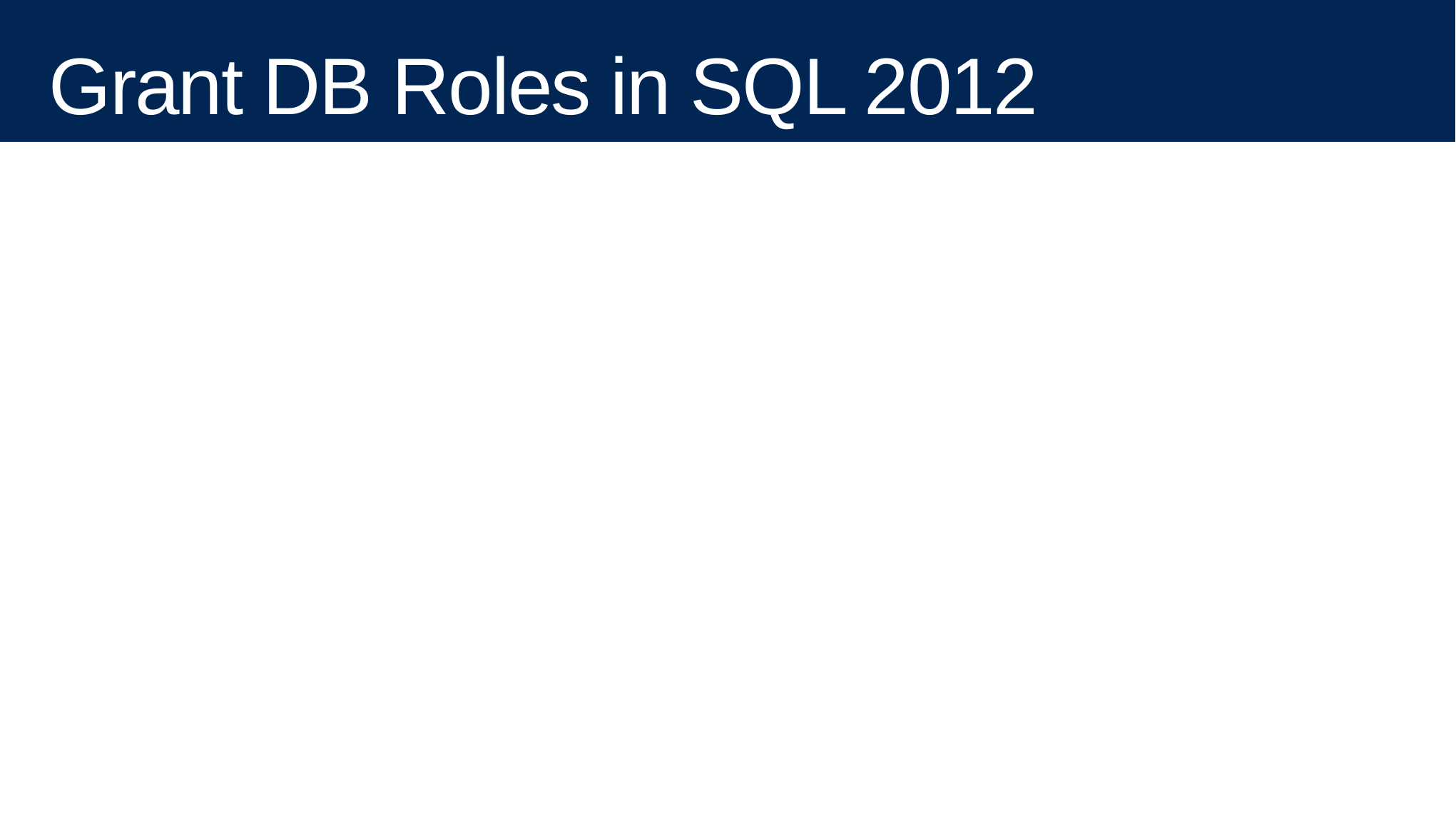

# Grant DB Roles in SQL 2012
USE [UpgradeAdminSearchDB]
GO
CREATE USER [VIRTUAL\spsvc] FOR LOGIN [VIRTUAL\spsvc]
GO
USE [UpgradeAdminSearchDB]
GO
EXEC sp_addrolemember N'db_owner', N'VIRTUAL\spsvc'
GO

USE [UpgradeContentDB]
GO
CREATE USER [VIRTUAL\spsvc] FOR LOGIN [VIRTUAL\spsvc]
GO
USE [UpgradeContentDB]
GO
EXEC sp_addrolemember N'db_owner', N'VIRTUAL\spsvc'
GO